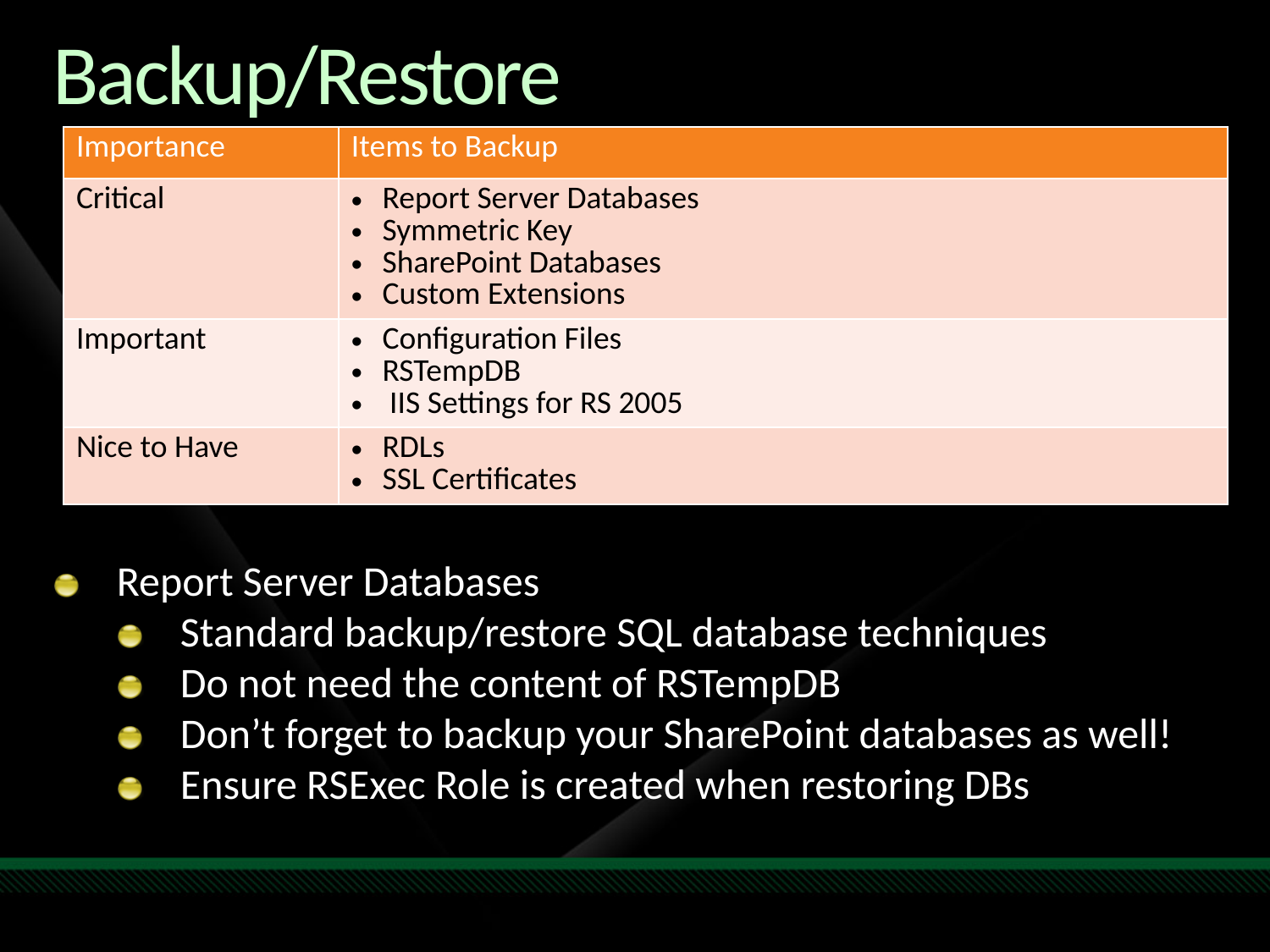

# Backup/Restore
| Importance | Items to Backup |
| --- | --- |
| Critical | Report Server Databases Symmetric Key SharePoint Databases Custom Extensions |
| Important | Configuration Files RSTempDB IIS Settings for RS 2005 |
| Nice to Have | RDLs SSL Certificates |
Report Server Databases
Standard backup/restore SQL database techniques
Do not need the content of RSTempDB
Don’t forget to backup your SharePoint databases as well!
Ensure RSExec Role is created when restoring DBs